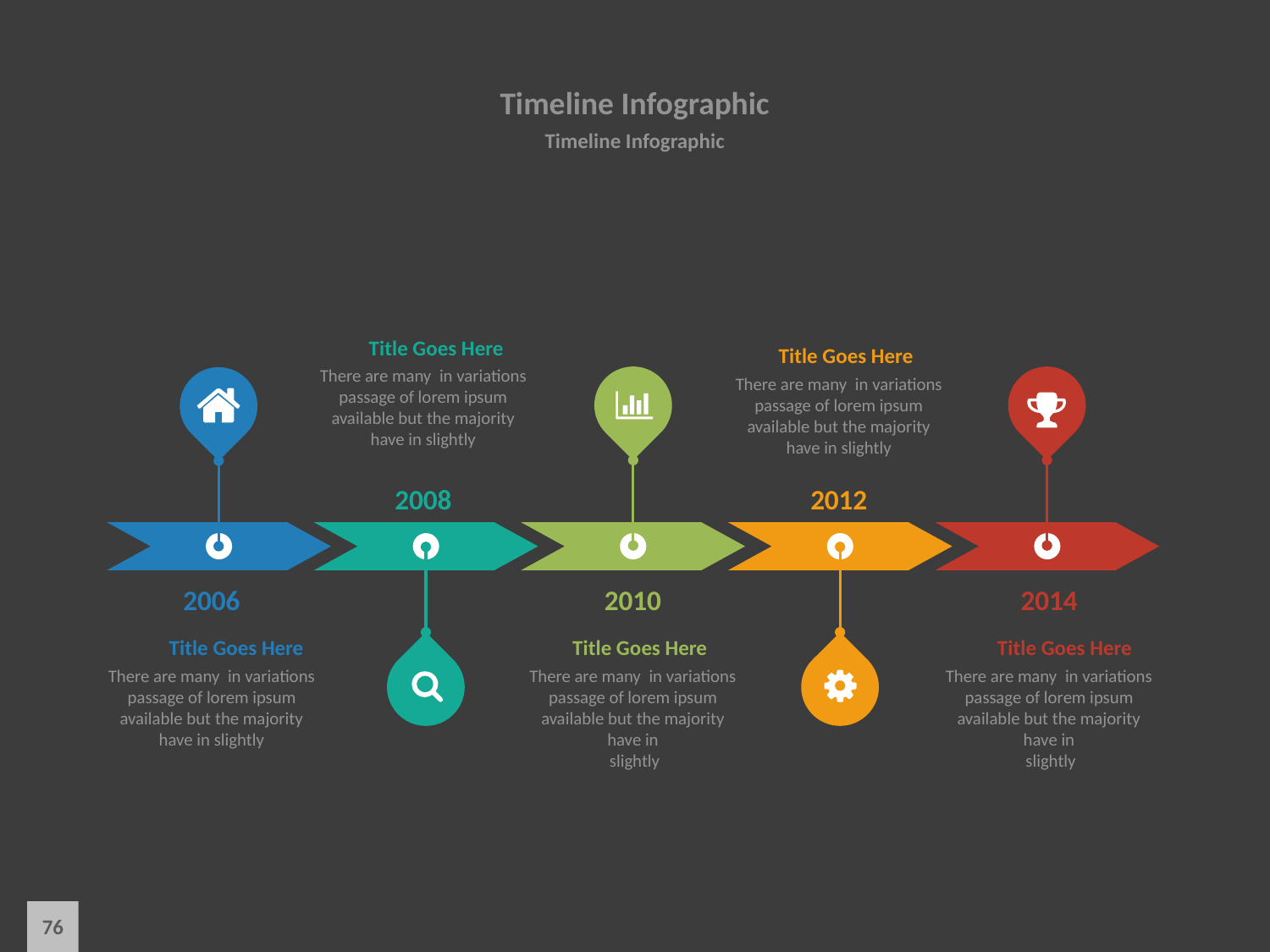

# Timeline Infographic
Timeline Infographic
Title Goes Here
There are many  in variations passage of lorem ipsum available but the majority have in slightly
Title Goes Here
There are many  in variations passage of lorem ipsum available but the majority have in slightly

2008
2012

2006
2010
2014
Title Goes Here
There are many  in variations passage of lorem ipsum available but the majority have in slightly
Title Goes Here
There are many  in variations passage of lorem ipsum available but the majority have in
 slightly
Title Goes Here
There are many  in variations passage of lorem ipsum available but the majority have in
 slightly